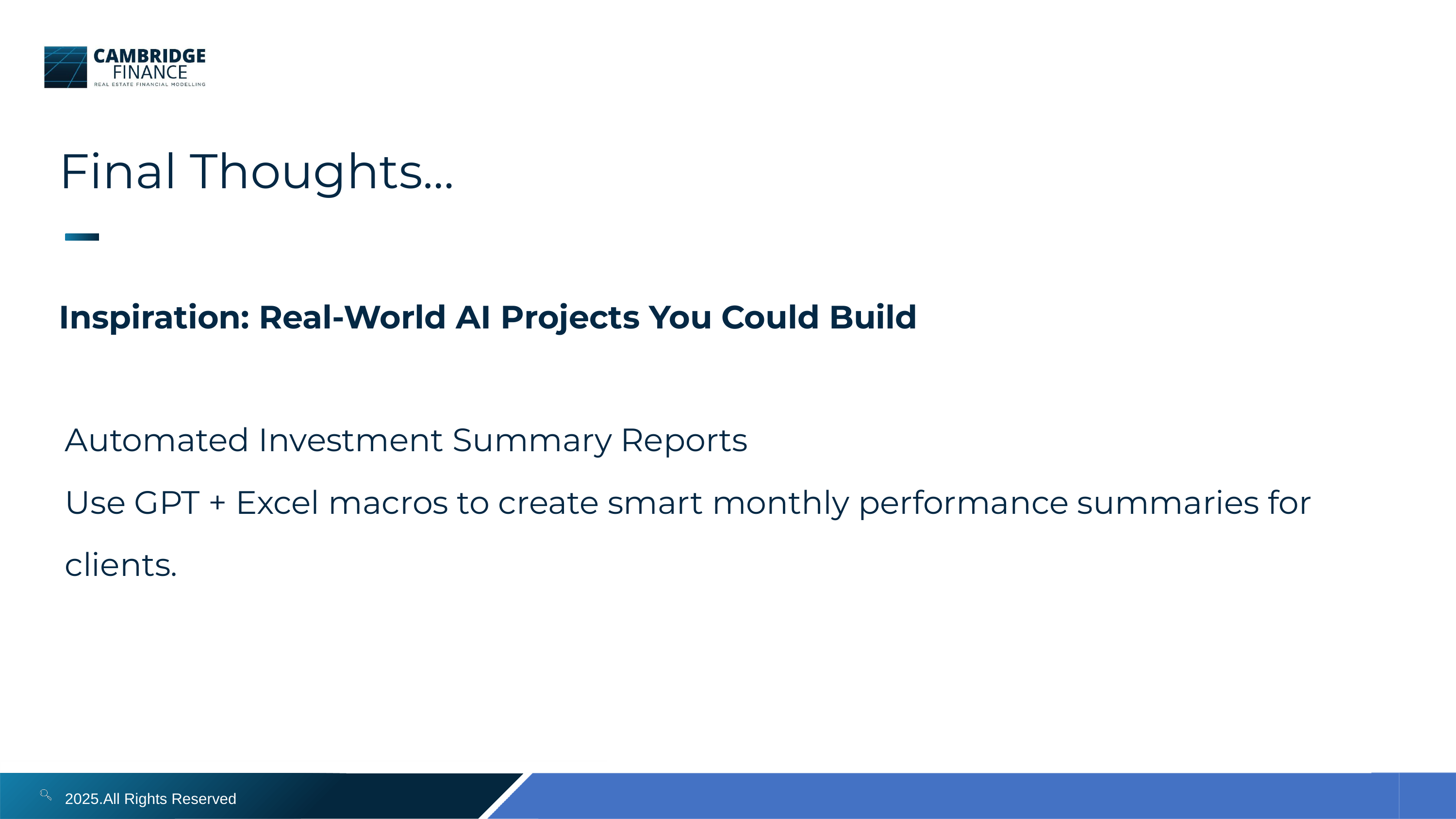

Final Thoughts…
Inspiration: Real-World AI Projects You Could Build

Automated Investment Summary Reports
Use GPT + Excel macros to create smart monthly performance summaries for clients.

2025.All Rights Reserved